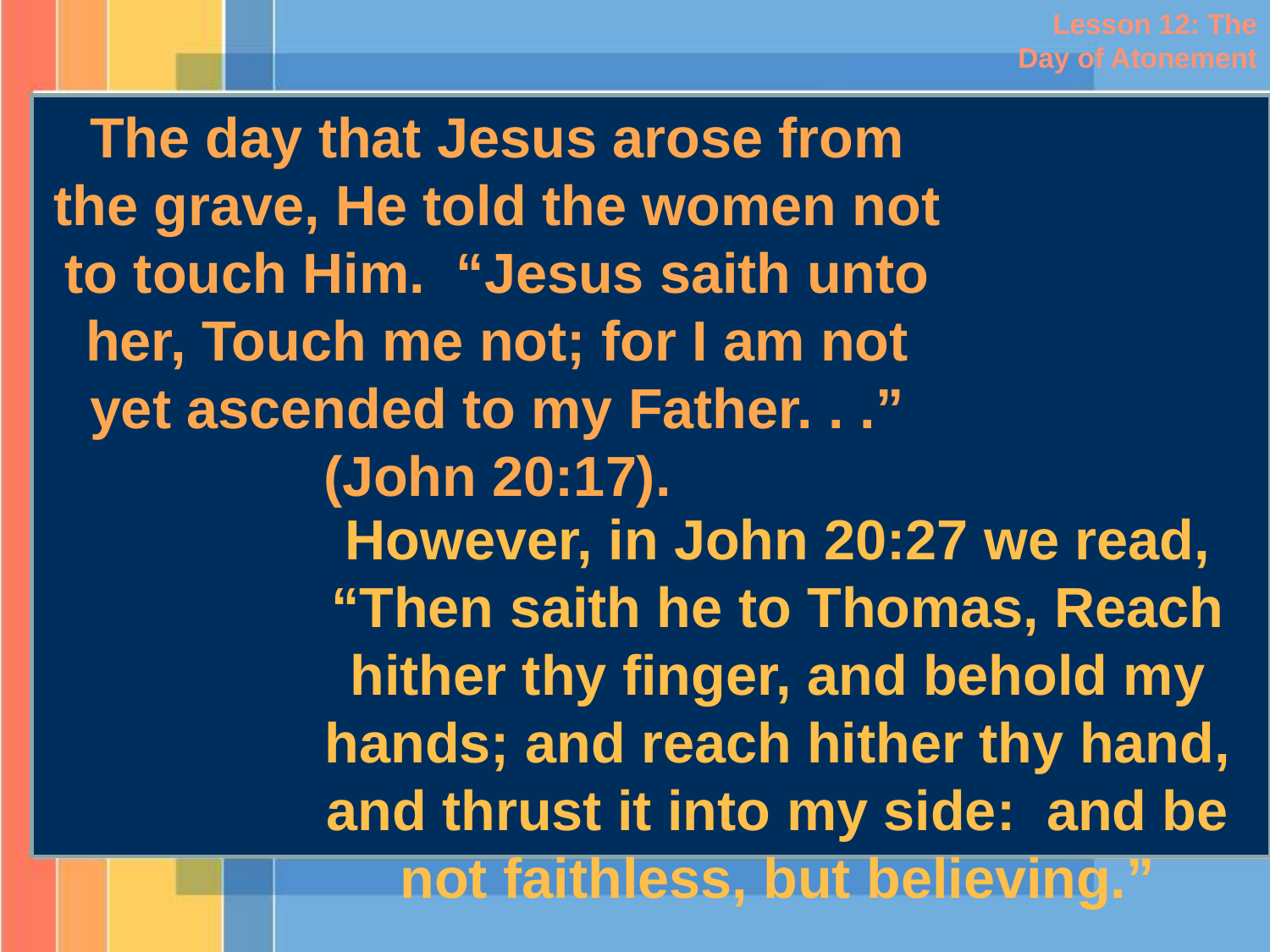

Lesson 12: The Day of Atonement

The day that Jesus arose from the grave, He told the women not to touch Him.  “Jesus saith unto her, Touch me not; for I am not yet ascended to my Father. . .” (John 20:17).
However, in John 20:27 we read, “Then saith he to Thomas, Reach hither thy finger, and behold my hands; and reach hither thy hand, and thrust it into my side:  and be not faithless, but believing.”